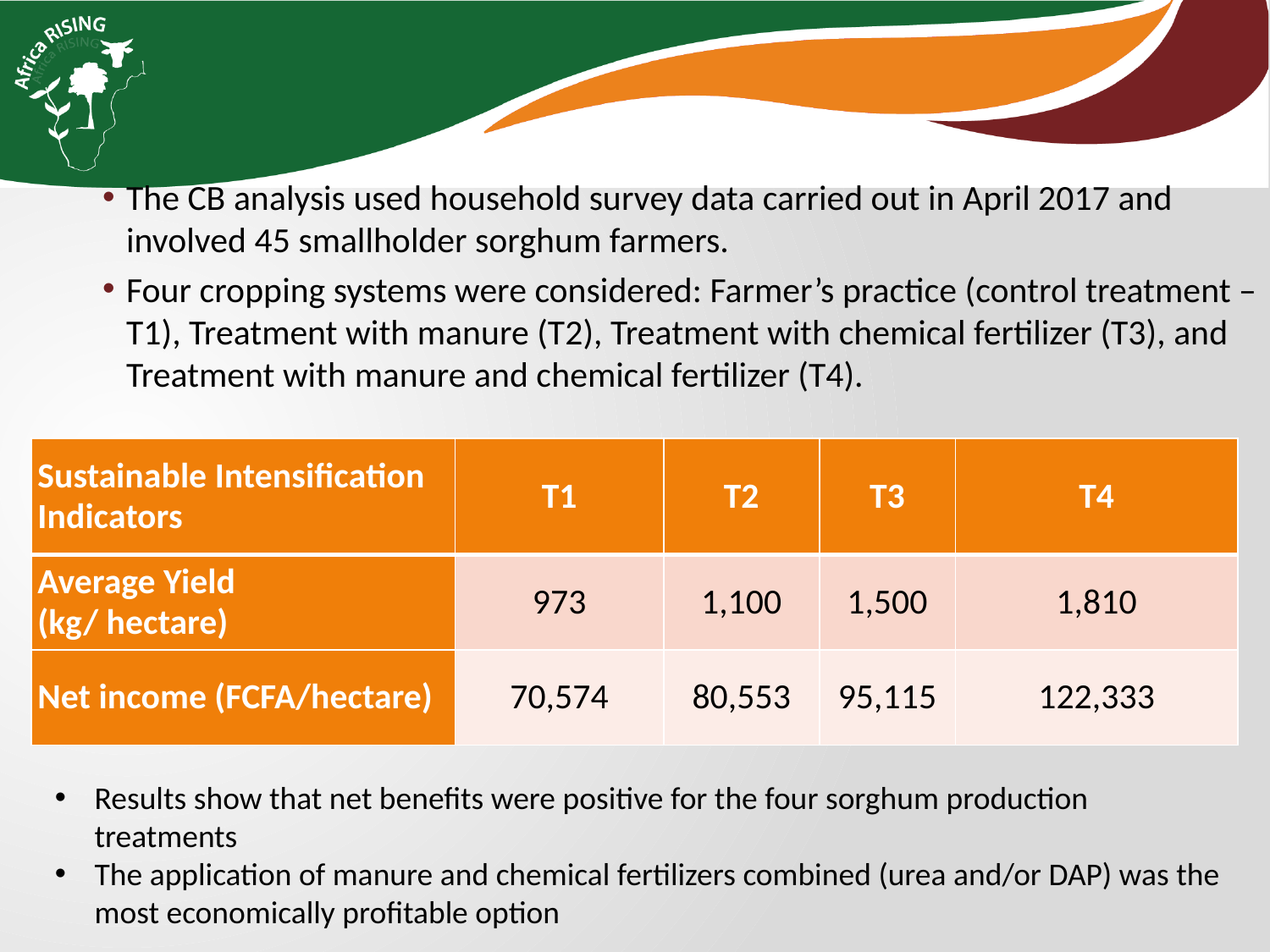

The CB analysis used household survey data carried out in April 2017 and involved 45 smallholder sorghum farmers.
Four cropping systems were considered: Farmer’s practice (control treatment – T1), Treatment with manure (T2), Treatment with chemical fertilizer (T3), and Treatment with manure and chemical fertilizer (T4).
| Sustainable Intensification Indicators | T1 | T2 | T3 | T4 |
| --- | --- | --- | --- | --- |
| Average Yield (kg/ hectare) | 973 | 1,100 | 1,500 | 1,810 |
| Net income (FCFA/hectare) | 70,574 | 80,553 | 95,115 | 122,333 |
Results show that net benefits were positive for the four sorghum production treatments
The application of manure and chemical fertilizers combined (urea and/or DAP) was the most economically profitable option